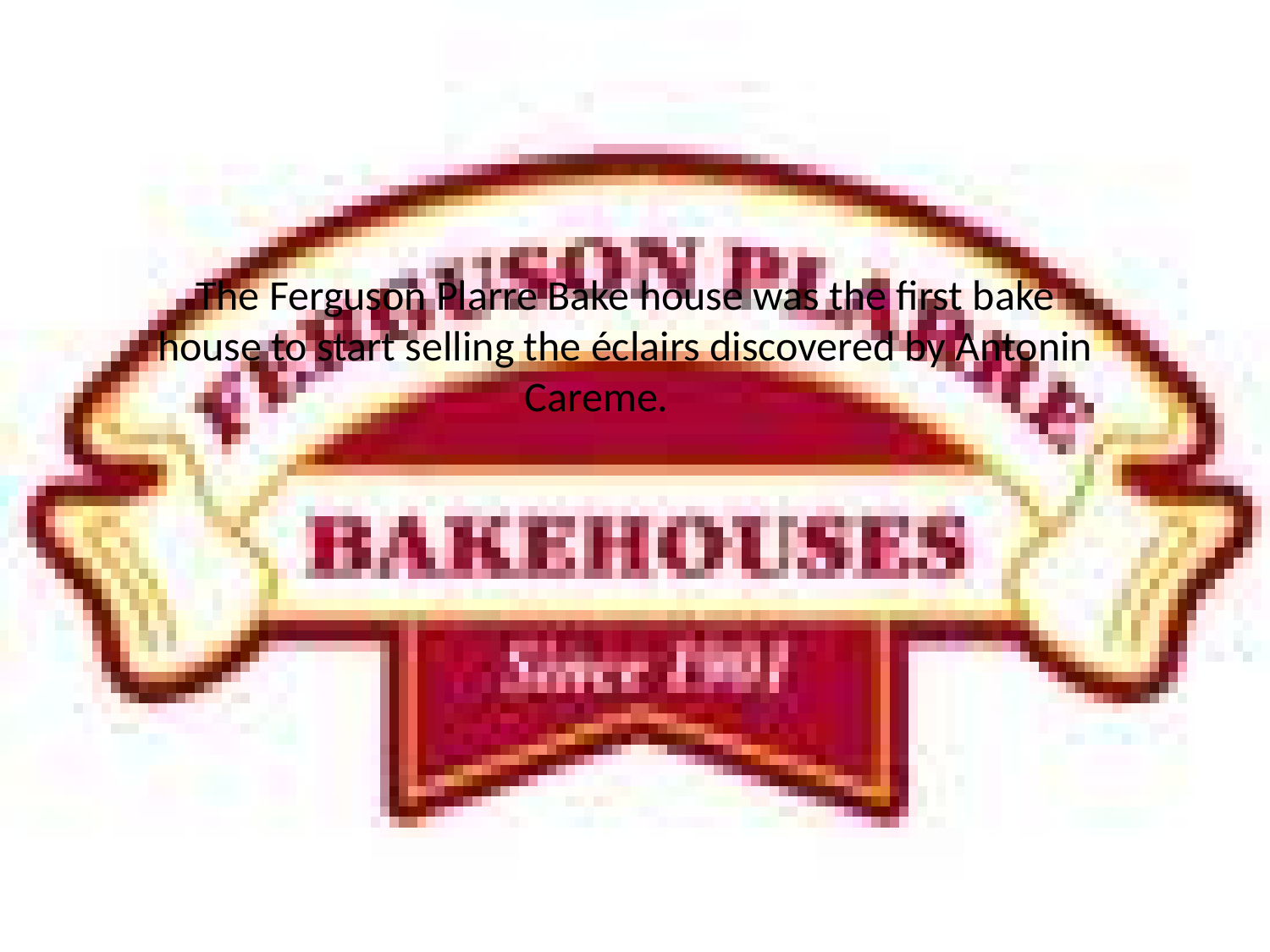

The Ferguson Plarre Bake house was the first bake house to start selling the éclairs discovered by Antonin Careme.